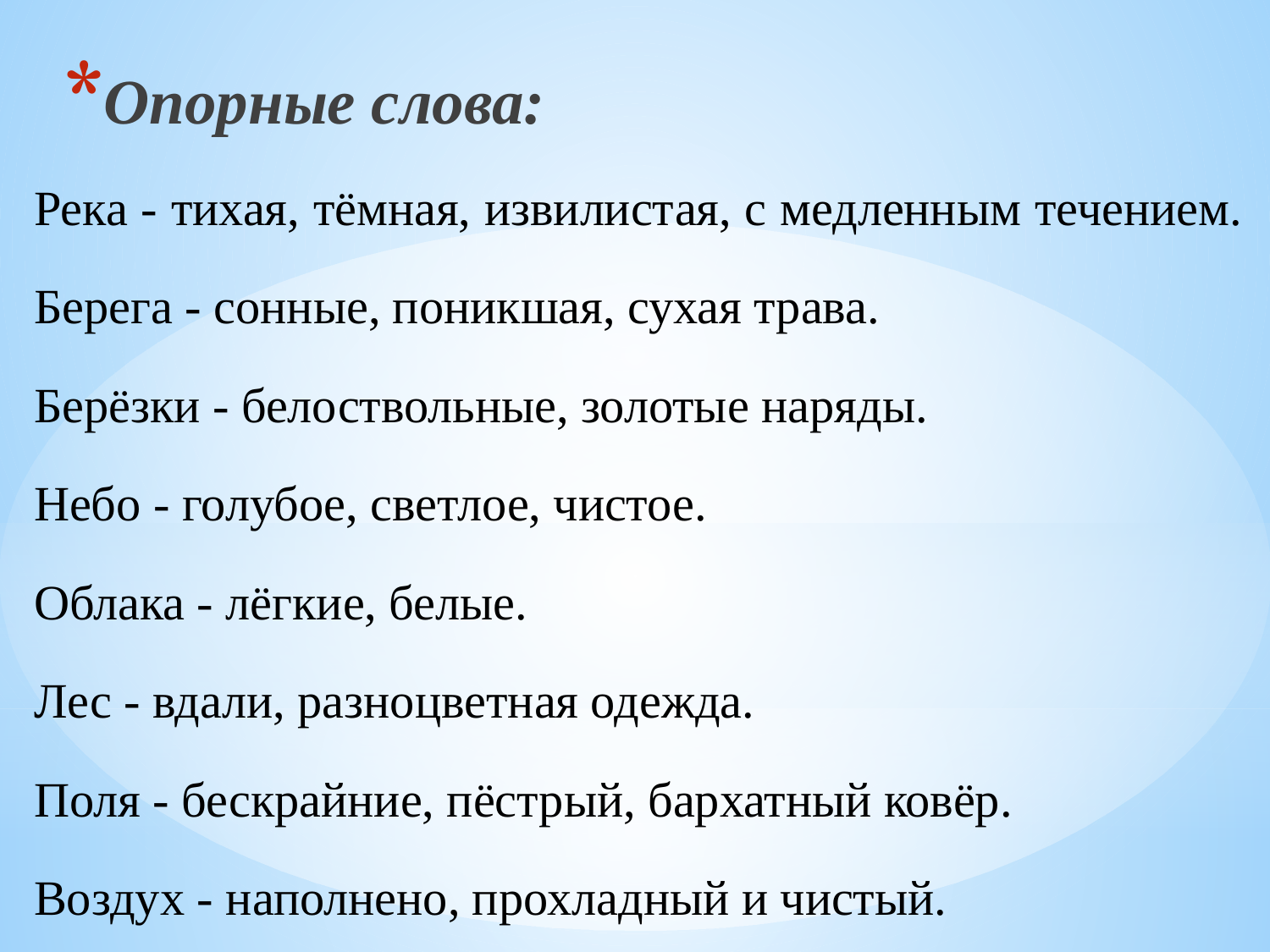

Опорные слова:
Река - тихая, тёмная, извилистая, с медленным течением.
Берега - сонные, поникшая, сухая трава.
Берёзки - белоствольные, золотые наряды.
Небо - голубое, светлое, чистое.
Облака - лёгкие, белые.
Лес - вдали, разноцветная одежда.
Поля - бескрайние, пёстрый, бархатный ковёр.
Воздух - наполнено, прохладный и чистый.

#